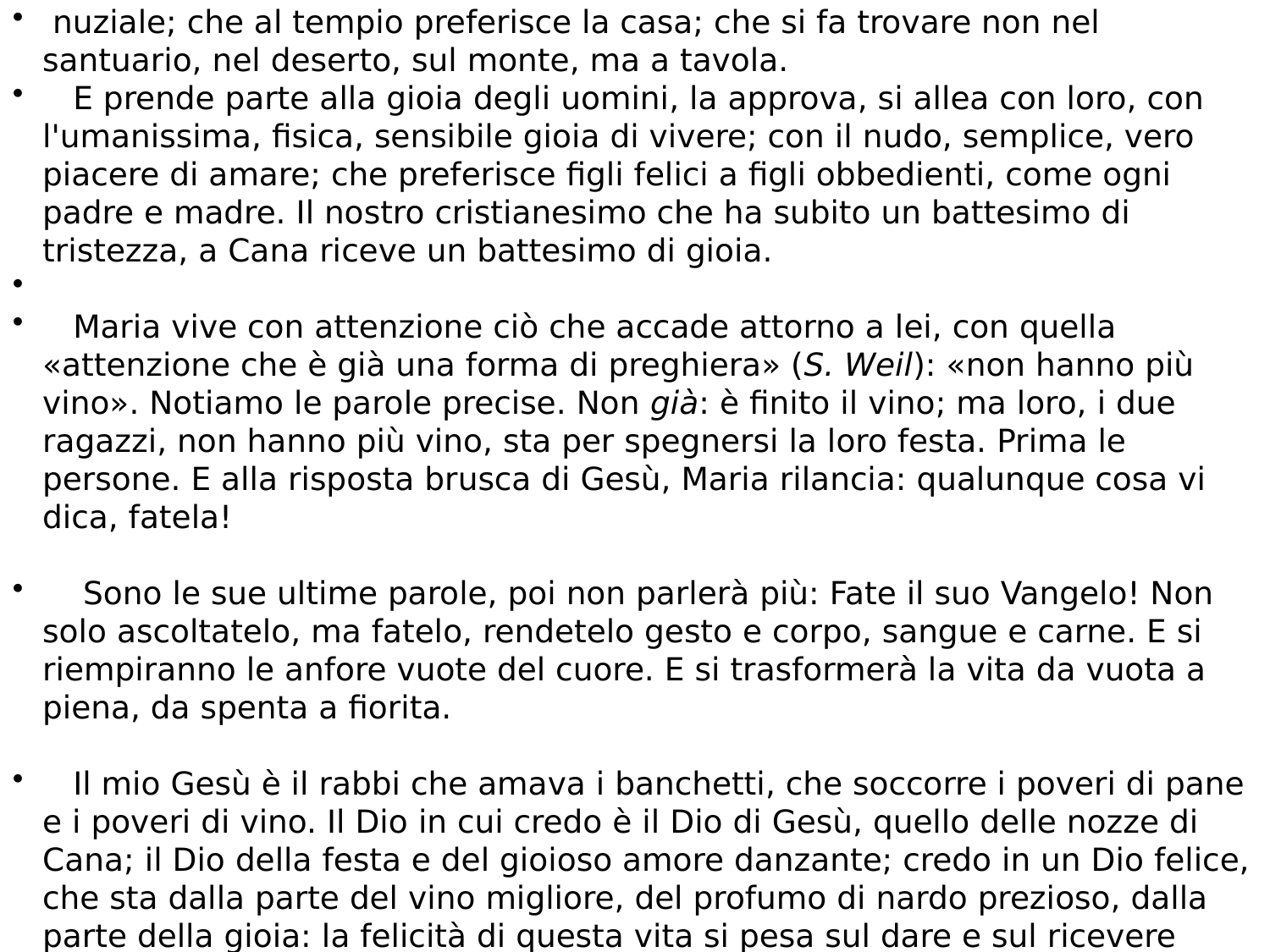

nuziale; che al tempio preferisce la casa; che si fa trovare non nel santuario, nel deserto, sul monte, ma a tavola.
   E prende parte alla gioia degli uomini, la approva, si allea con loro, con l'umanissima, fisica, sensibile gioia di vivere; con il nudo, semplice, vero piacere di amare; che preferisce figli felici a figli obbedienti, come ogni padre e madre. Il nostro cristianesimo che ha subito un battesimo di tristezza, a Cana riceve un battesimo di gioia.

   Maria vive con attenzione ciò che accade attorno a lei, con quella «attenzione che è già una forma di preghiera» (S. Weil): «non hanno più vino». Notiamo le parole precise. Non già: è finito il vino; ma loro, i due ragazzi, non hanno più vino, sta per spegnersi la loro festa. Prima le persone. E alla risposta brusca di Gesù, Maria rilancia: qualunque cosa vi dica, fatela!

    Sono le sue ultime parole, poi non parlerà più: Fate il suo Vangelo! Non solo ascoltatelo, ma fatelo, rendetelo gesto e corpo, sangue e carne. E si riempiranno le anfore vuote del cuore. E si trasformerà la vita da vuota a piena, da spenta a fiorita.

   Il mio Gesù è il rabbi che amava i banchetti, che soccorre i poveri di pane e i poveri di vino. Il Dio in cui credo è il Dio di Gesù, quello delle nozze di Cana; il Dio della festa e del gioioso amore danzante; credo in un Dio felice, che sta dalla parte del vino migliore, del profumo di nardo prezioso, dalla parte della gioia: la felicità di questa vita si pesa sul dare e sul ricevere amore.